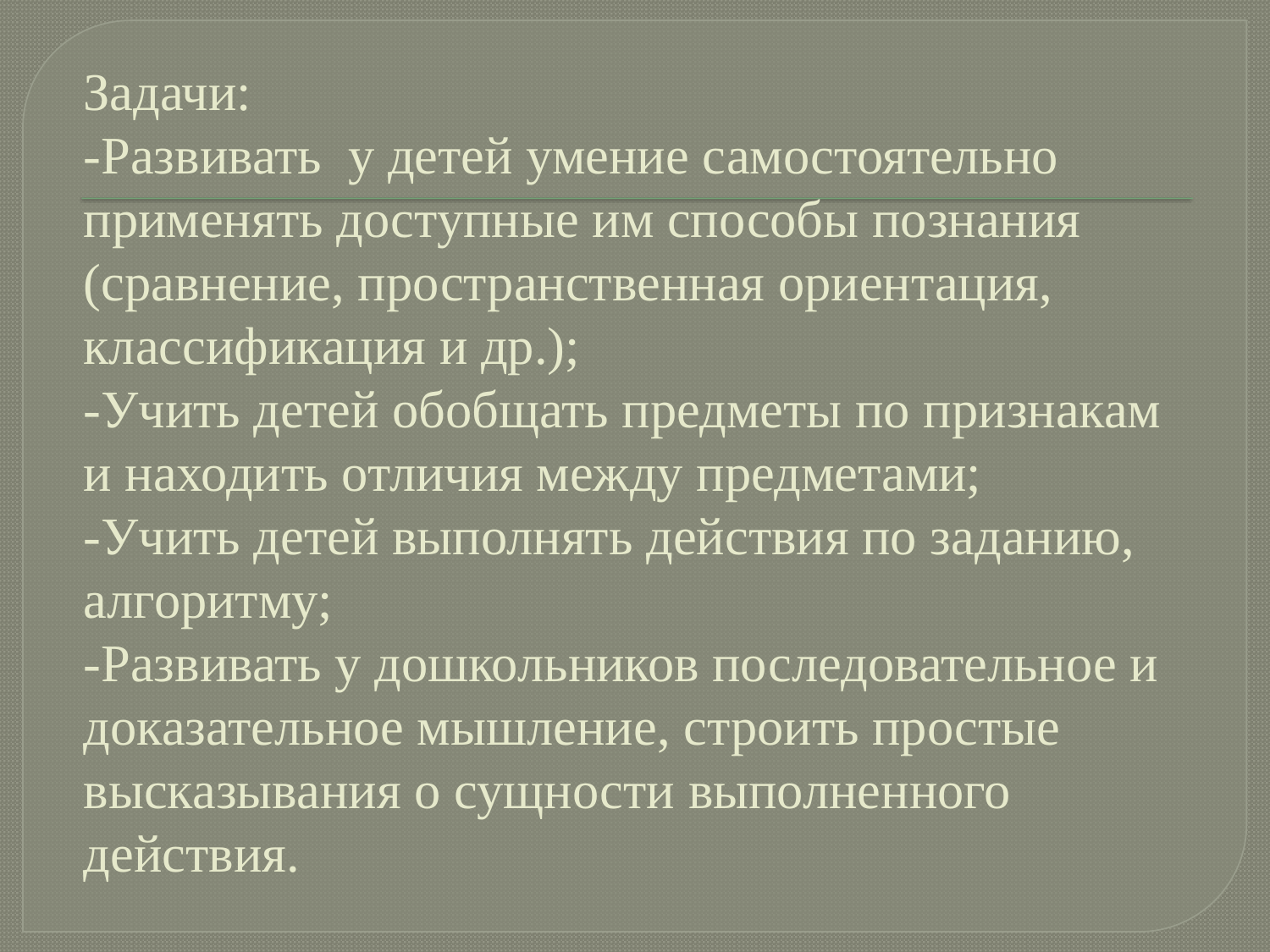

# Задачи: -Развивать  у детей умение самостоятельно применять доступные им способы познания (сравнение, пространственная ориентация, классификация и др.); -Учить детей обобщать предметы по признакам и находить отличия между предметами; -Учить детей выполнять действия по заданию, алгоритму; -Развивать у дошкольников последовательное и доказательное мышление, строить простые высказывания о сущности выполненного действия.